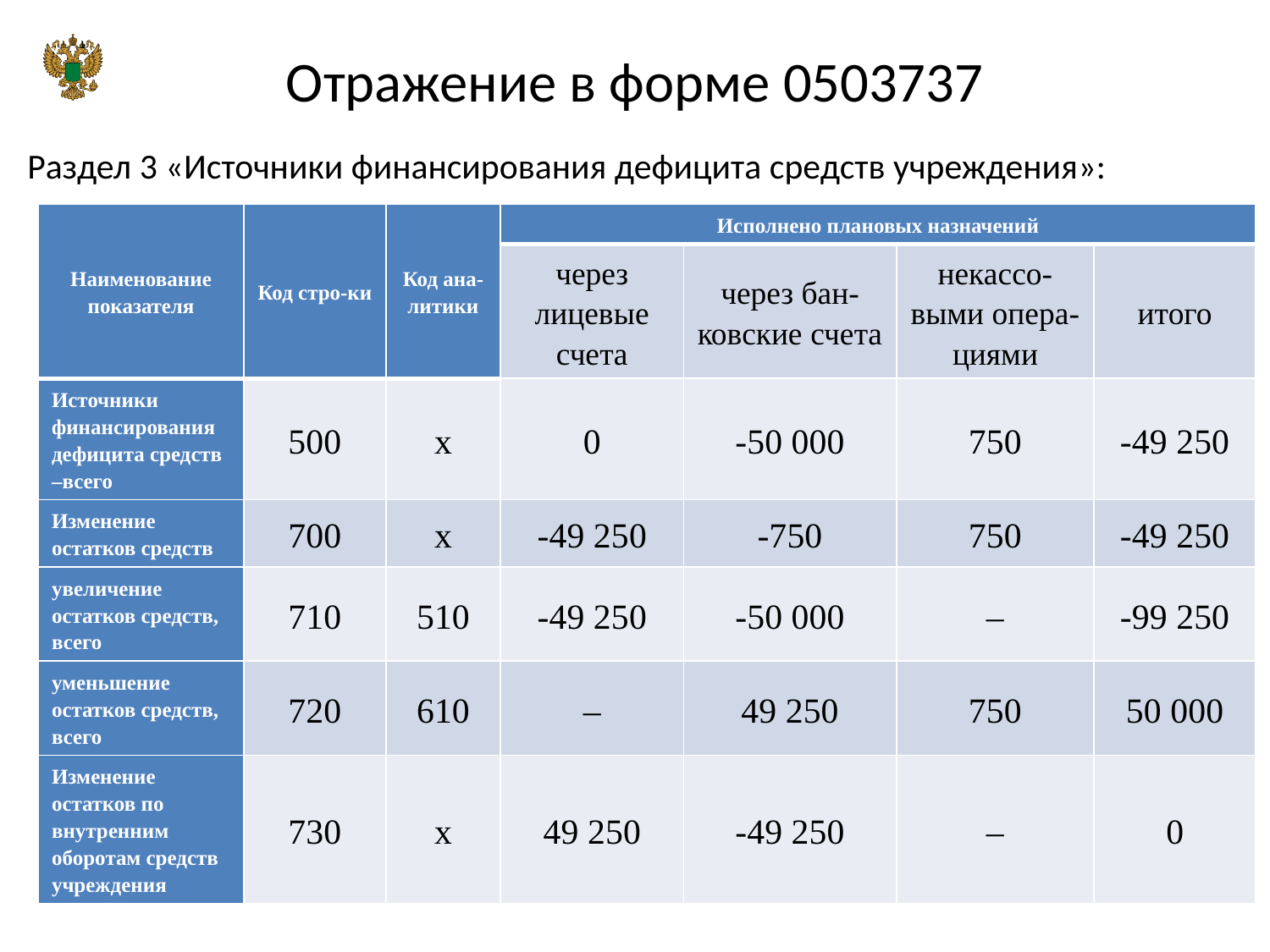

# Отражение в форме 0503737
Раздел 3 «Источники финансирования дефицита средств учреждения»:
| Наименование показателя | Код стро-ки | Код ана-литики | Исполнено плановых назначений |  |  |  |
| --- | --- | --- | --- | --- | --- | --- |
|  |  |  | через лицевые счета | через бан-ковские счета | некассо-выми опера-циями | итого |
| Источники финансирования дефицита средств –всего | 500 | х | 0 | -50 000 | 750 | -49 250 |
| Изменение остатков средств | 700 | х | -49 250 | -750 | 750 | -49 250 |
| увеличение остатков средств, всего | 710 | 510 | -49 250 | -50 000 | – | -99 250 |
| уменьшение остатков средств, всего | 720 | 610 | – | 49 250 | 750 | 50 000 |
| Изменение остатков по внутренним оборотам средств учреждения | 730 | х | 49 250 | -49 250 | – | 0 |
31